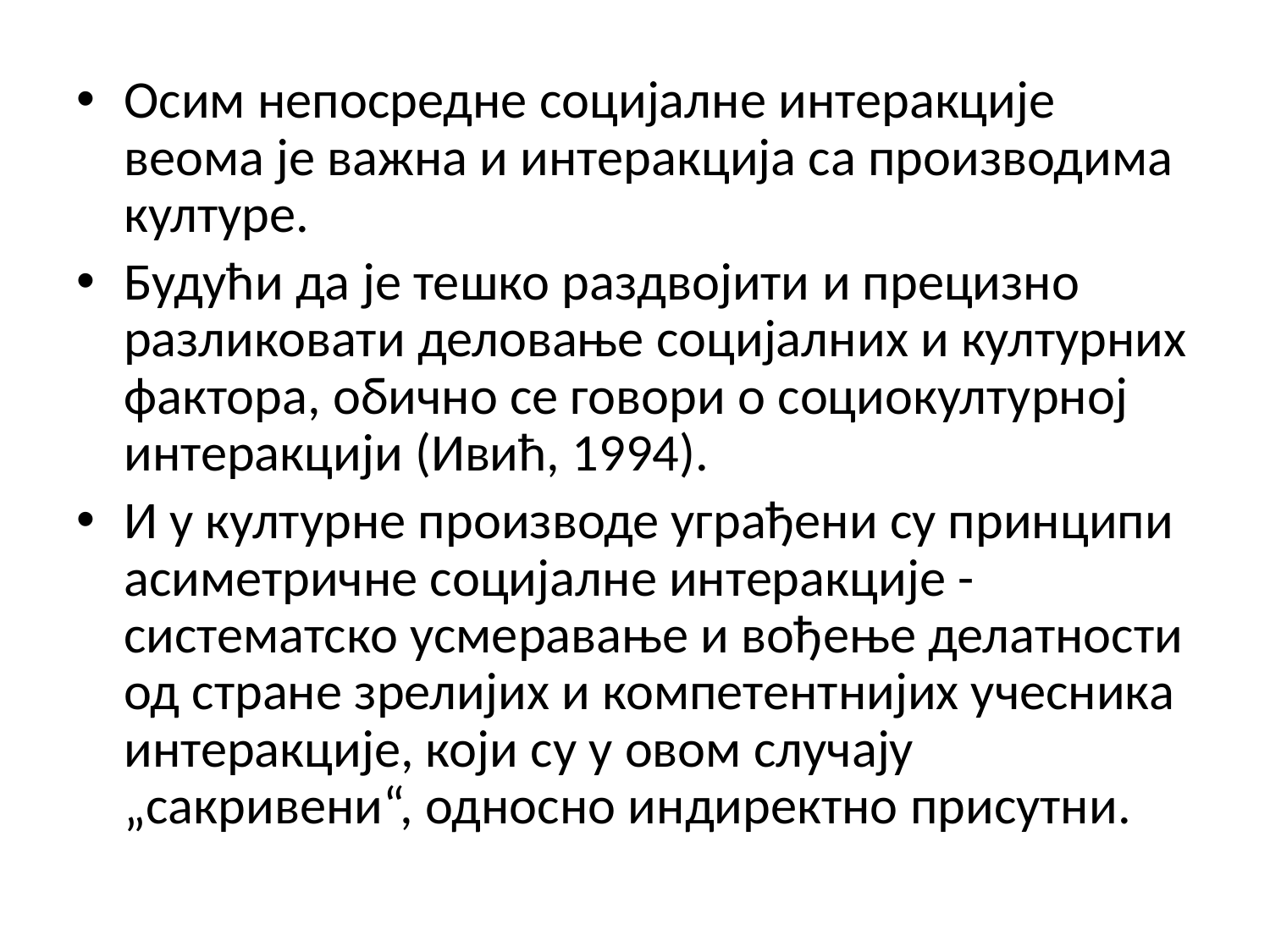

Осим непосредне социјалне интеракције веома је важна и интеракција са производима културе.
Будући да је тешко раздвојити и прецизно разликовати деловање социјалних и културних фактора, обично се говори о социокултурној интеракцији (Ивић, 1994).
И у културне производе уграђени су принципи асиметричне социјалне интеракције - систематско усмеравање и вођење делатности од стране зрелијих и компетентнијих учесника интеракције, који су у овом случају „сакривени“, односно индиректно присутни.